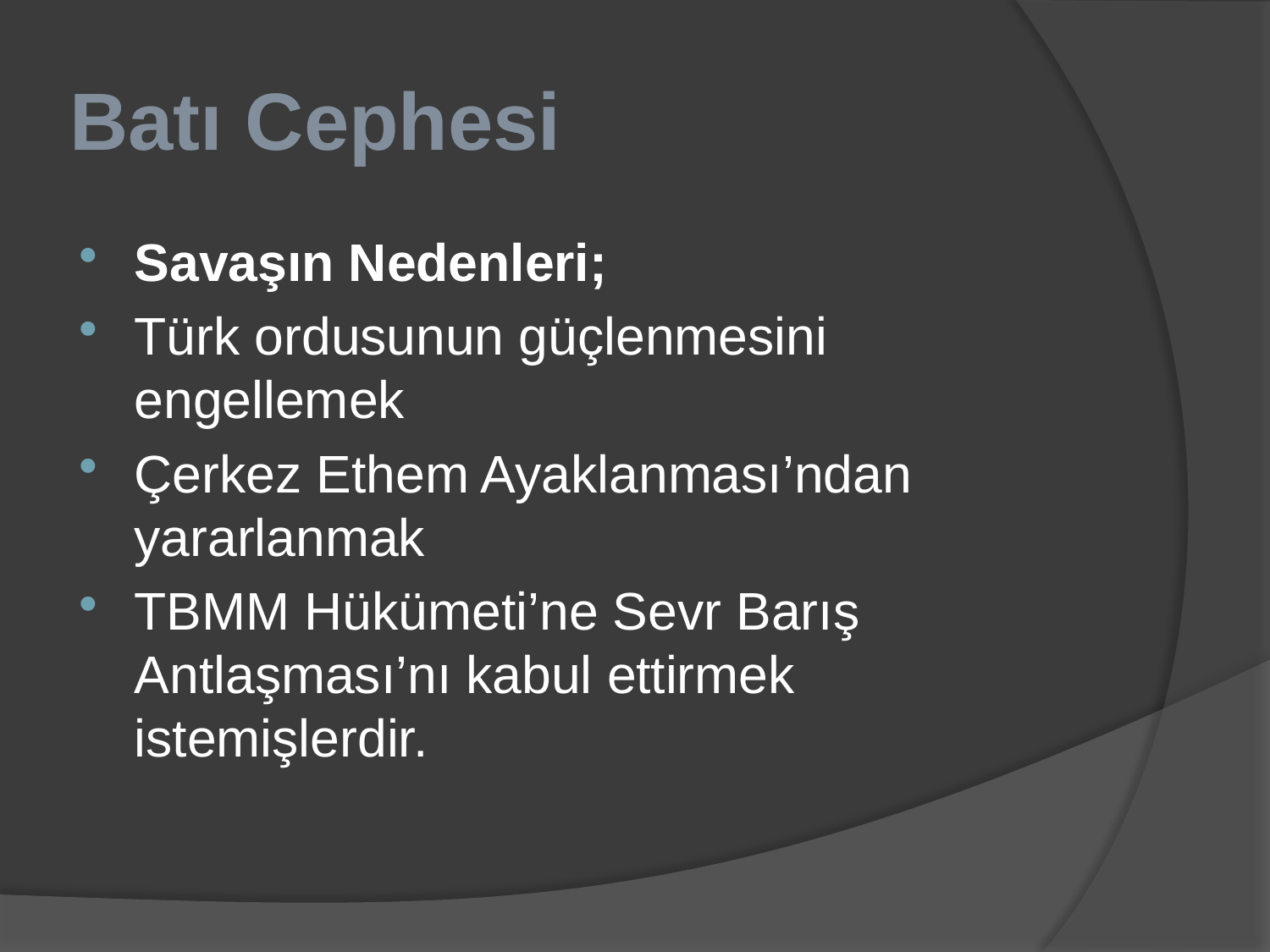

# Batı Cephesi
Savaşın Nedenleri;
Türk ordusunun güçlenmesini engellemek
Çerkez Ethem Ayaklanması’ndan yararlanmak
TBMM Hükümeti’ne Sevr Barış Antlaşması’nı kabul ettirmek istemişlerdir.